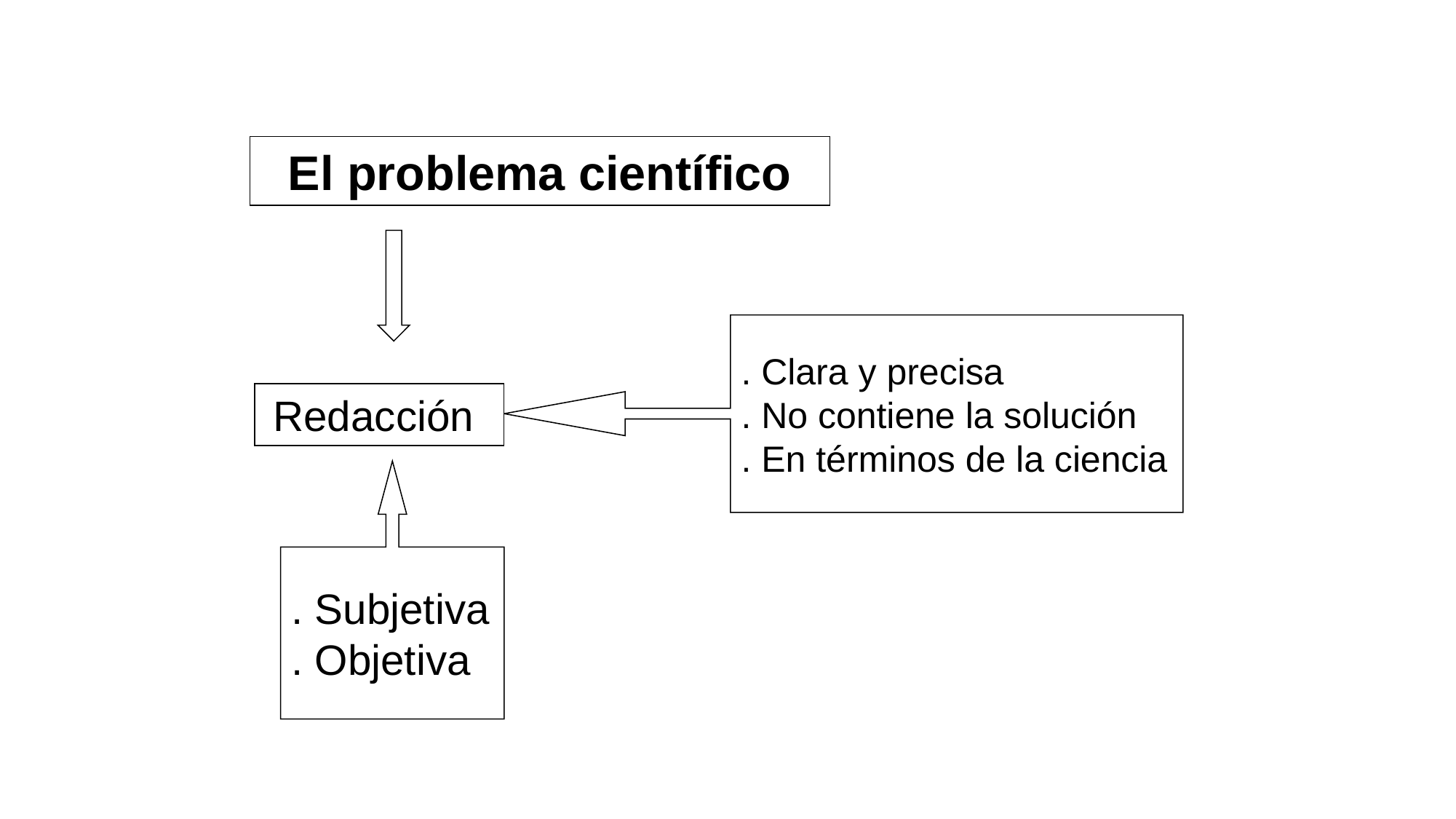

El problema científico

. Clara y precisa
. No contiene la solución
. En términos de la ciencia

Redacción
. Subjetiva
. Objetiva